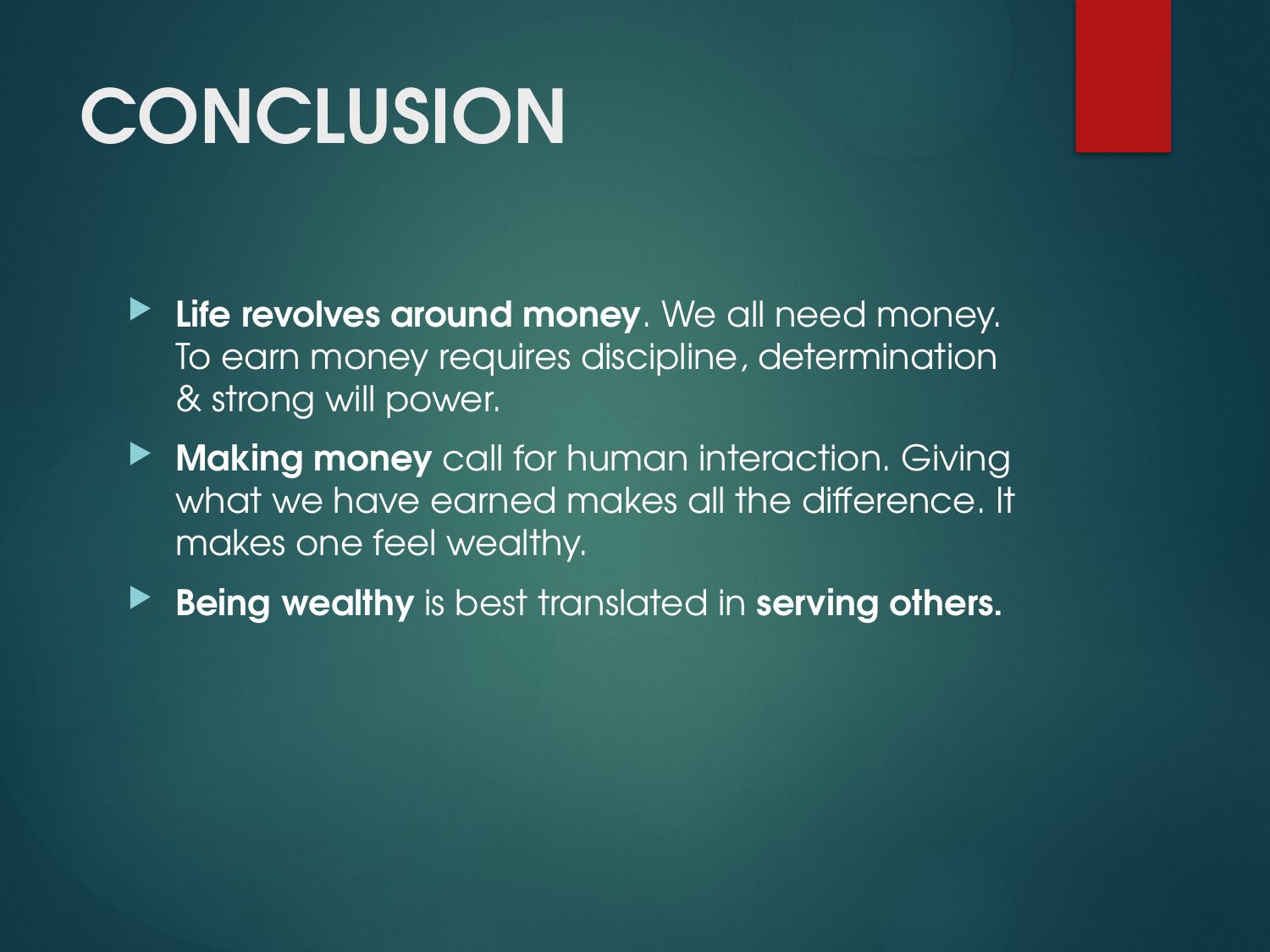

# CONCLUSION
Life revolves around money. We all need money. To earn money requires discipline, determination & strong will power.
Making money call for human interaction. Giving what we have earned makes all the difference. It makes one feel wealthy.
Being wealthy is best translated in serving others.